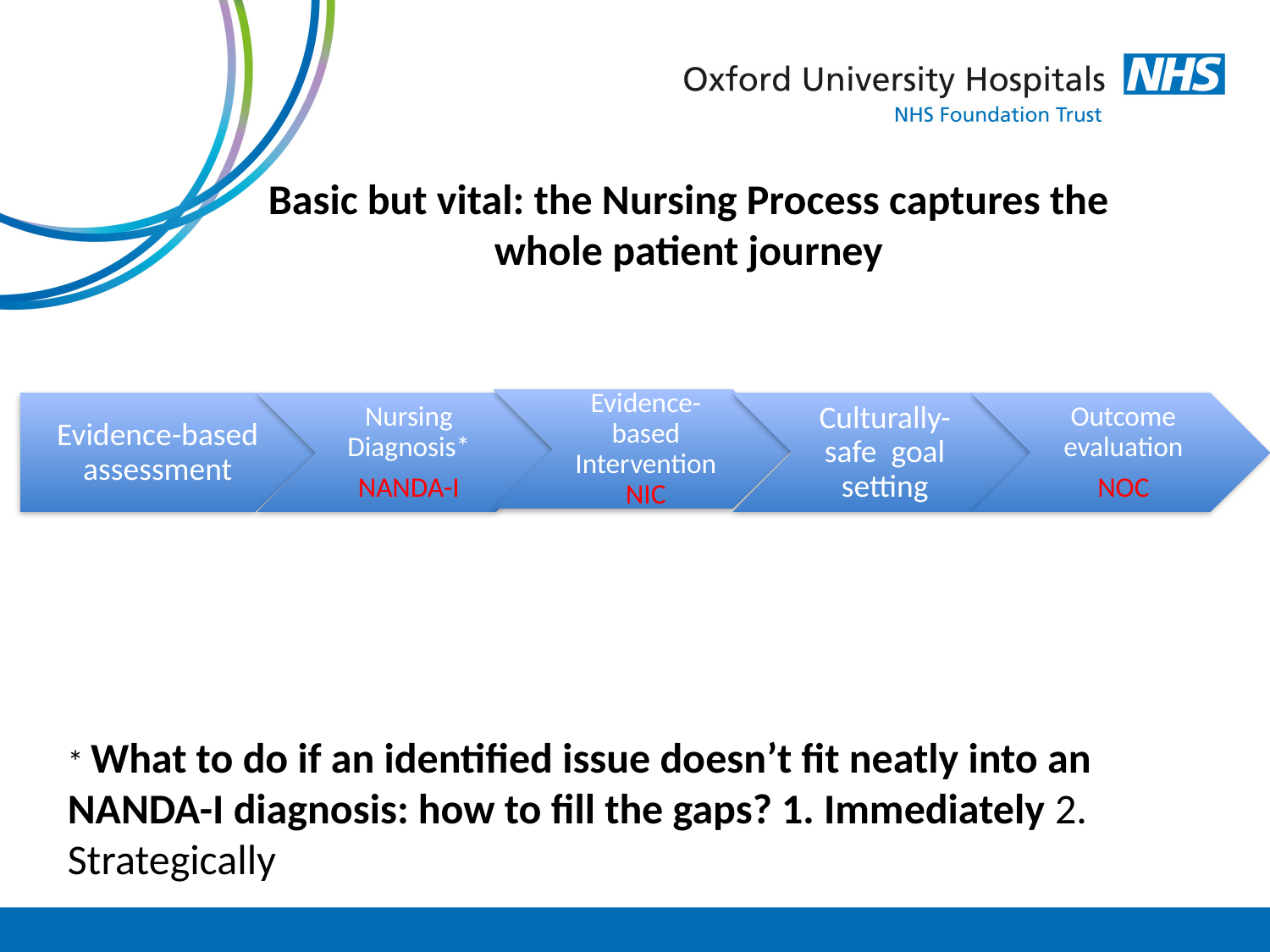

# Basic but vital: the Nursing Process captures the whole patient journey
Evidence-based assessment
Nursing Diagnosis*
NANDA-I
Evidence-based Intervention NIC
Culturally-safe  goal setting
Outcome evaluation
NOC
* What to do if an identified issue doesn’t fit neatly into an NANDA-I diagnosis: how to fill the gaps? 1. Immediately 2. Strategically